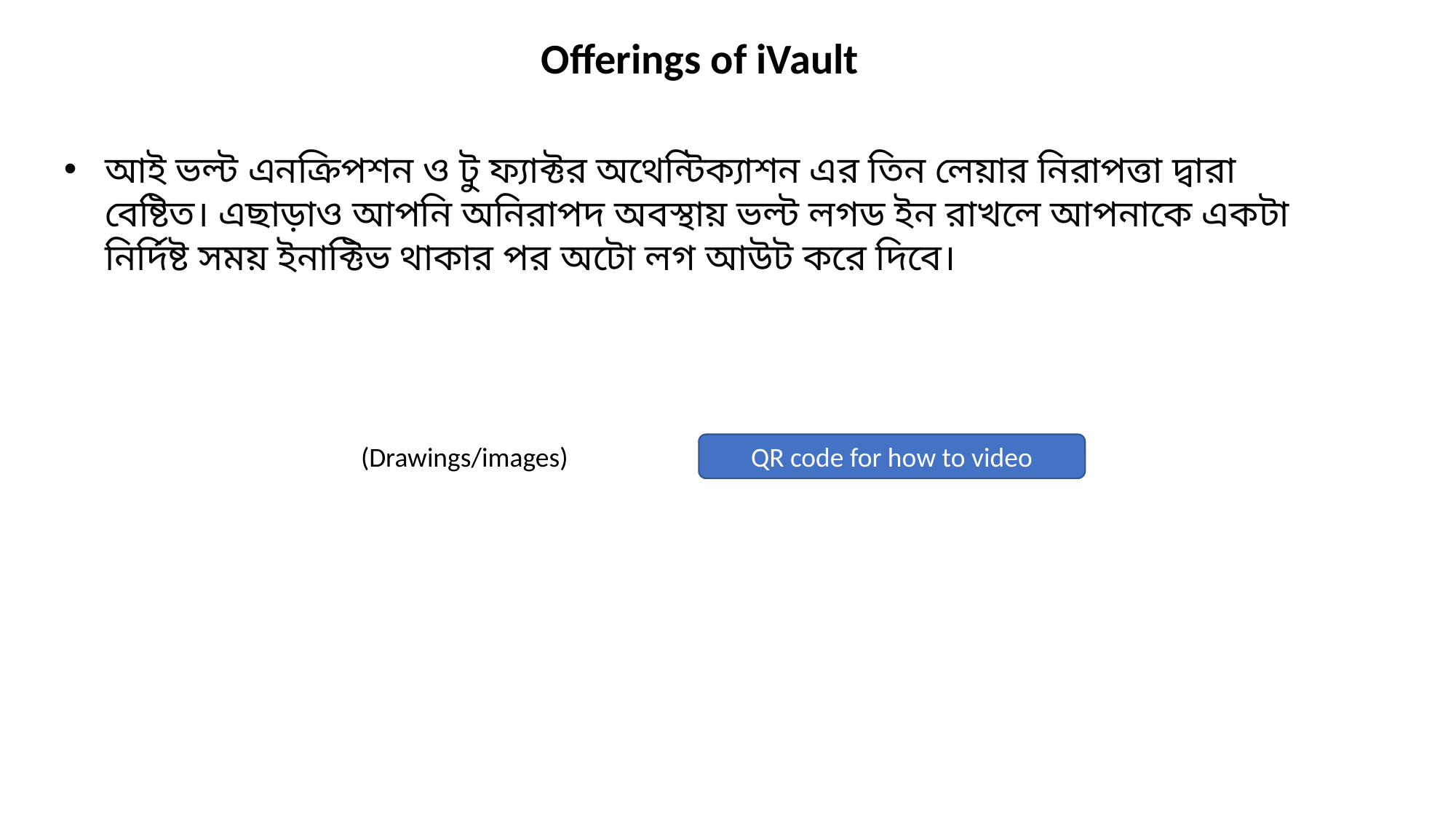

Offerings of iVault
আই ভল্ট এনক্রিপশন ও টু ফ্যাক্টর অথেন্টিক্যাশন এর তিন লেয়ার নিরাপত্তা দ্বারা বেষ্টিত। এছাড়াও আপনি অনিরাপদ অবস্থায় ভল্ট লগড ইন রাখলে আপনাকে একটা নির্দিষ্ট সময় ইনাক্টিভ থাকার পর অটো লগ আউট করে দিবে।
(Drawings/images)
QR code for how to video